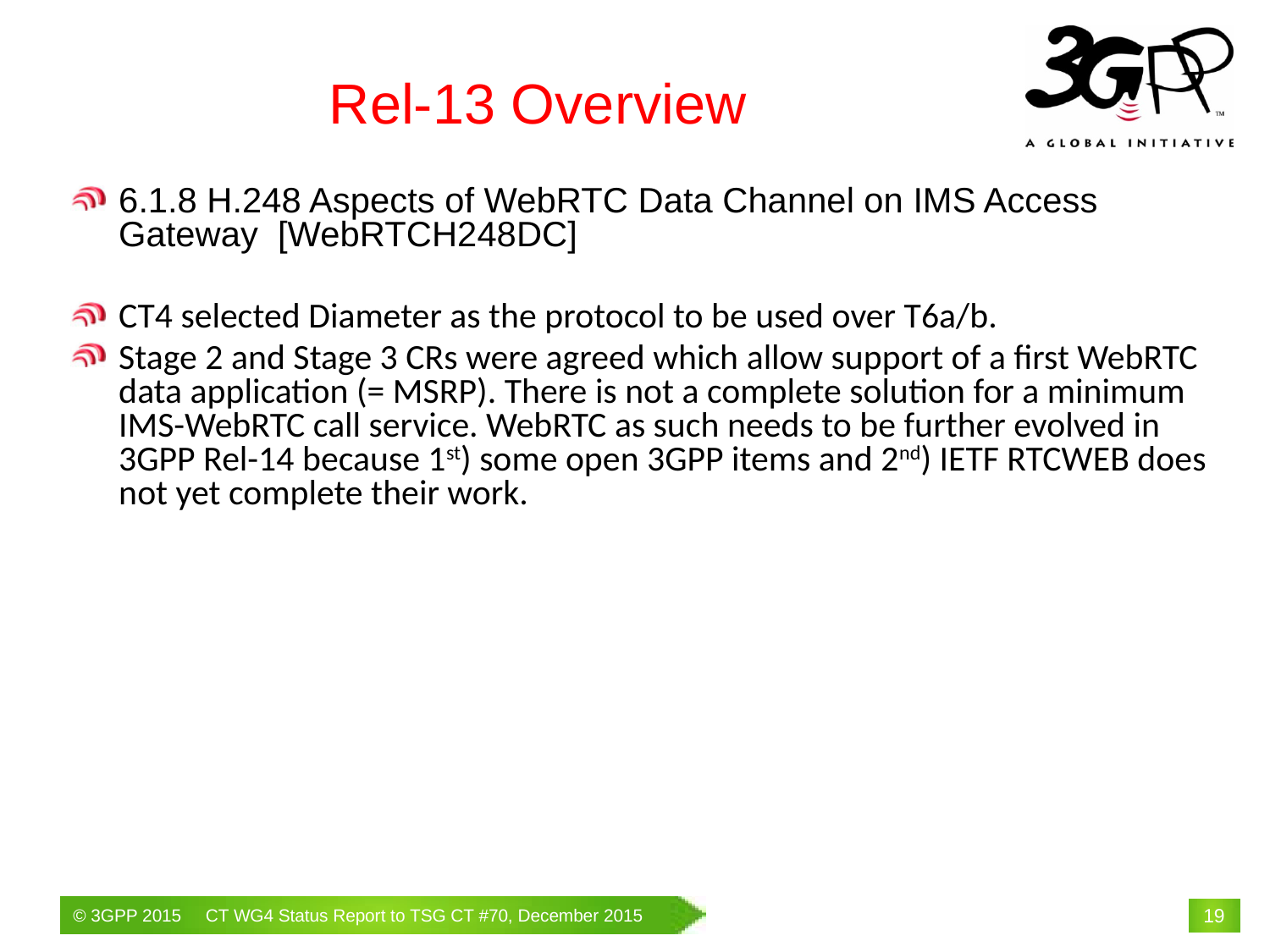

# Rel-13 Overview
6.1.8 H.248 Aspects of WebRTC Data Channel on IMS Access Gateway  [WebRTCH248DC]

CT4 selected Diameter as the protocol to be used over T6a/b.
Stage 2 and Stage 3 CRs were agreed which allow support of a first WebRTC data application (= MSRP). There is not a complete solution for a minimum IMS-WebRTC call service. WebRTC as such needs to be further evolved in 3GPP Rel-14 because 1st) some open 3GPP items and 2nd) IETF RTCWEB does not yet complete their work.